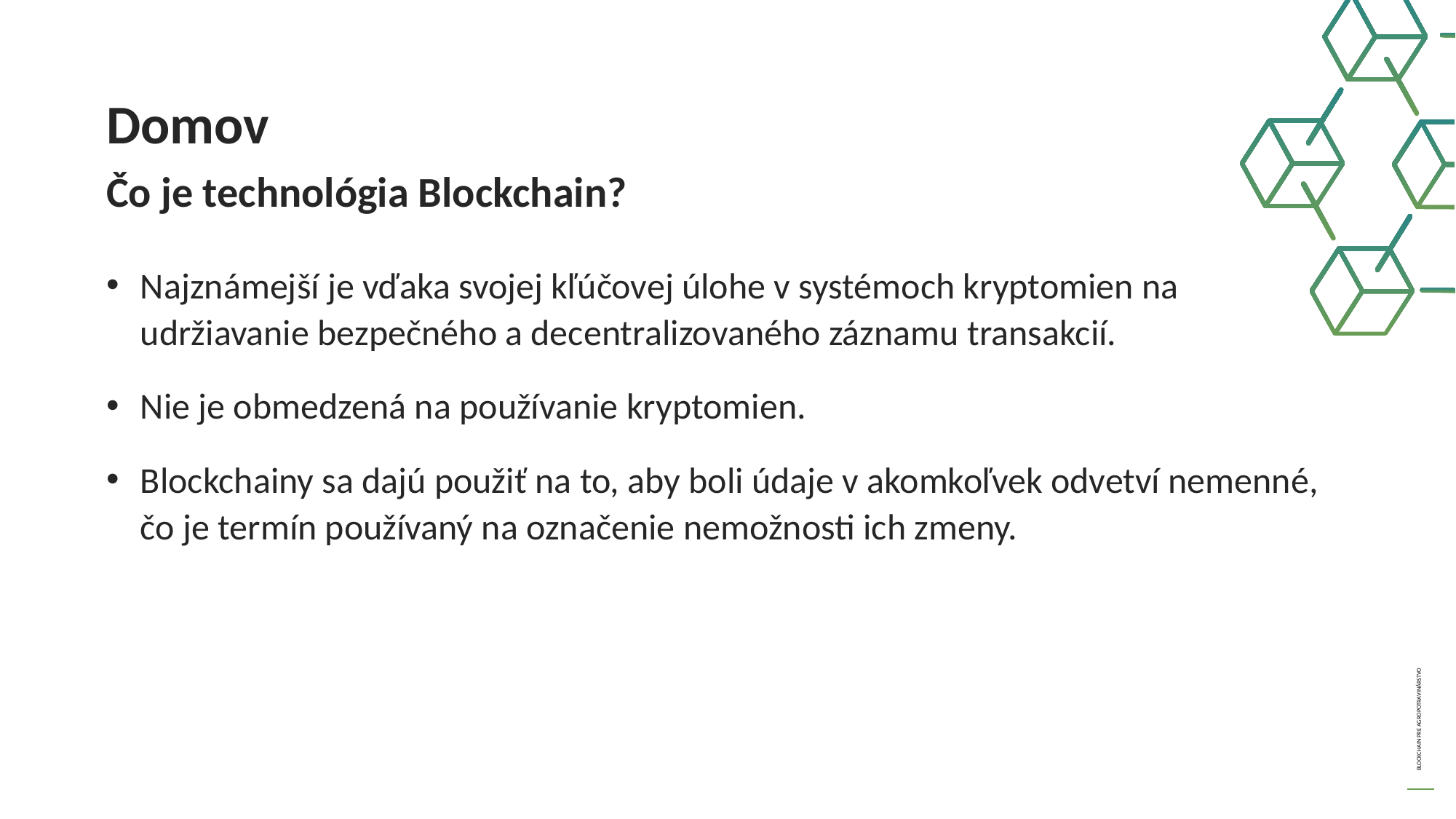

Domov
Čo je technológia Blockchain?
Najznámejší je vďaka svojej kľúčovej úlohe v systémoch kryptomien na udržiavanie bezpečného a decentralizovaného záznamu transakcií.
Nie je obmedzená na používanie kryptomien.
Blockchainy sa dajú použiť na to, aby boli údaje v akomkoľvek odvetví nemenné, čo je termín používaný na označenie nemožnosti ich zmeny.